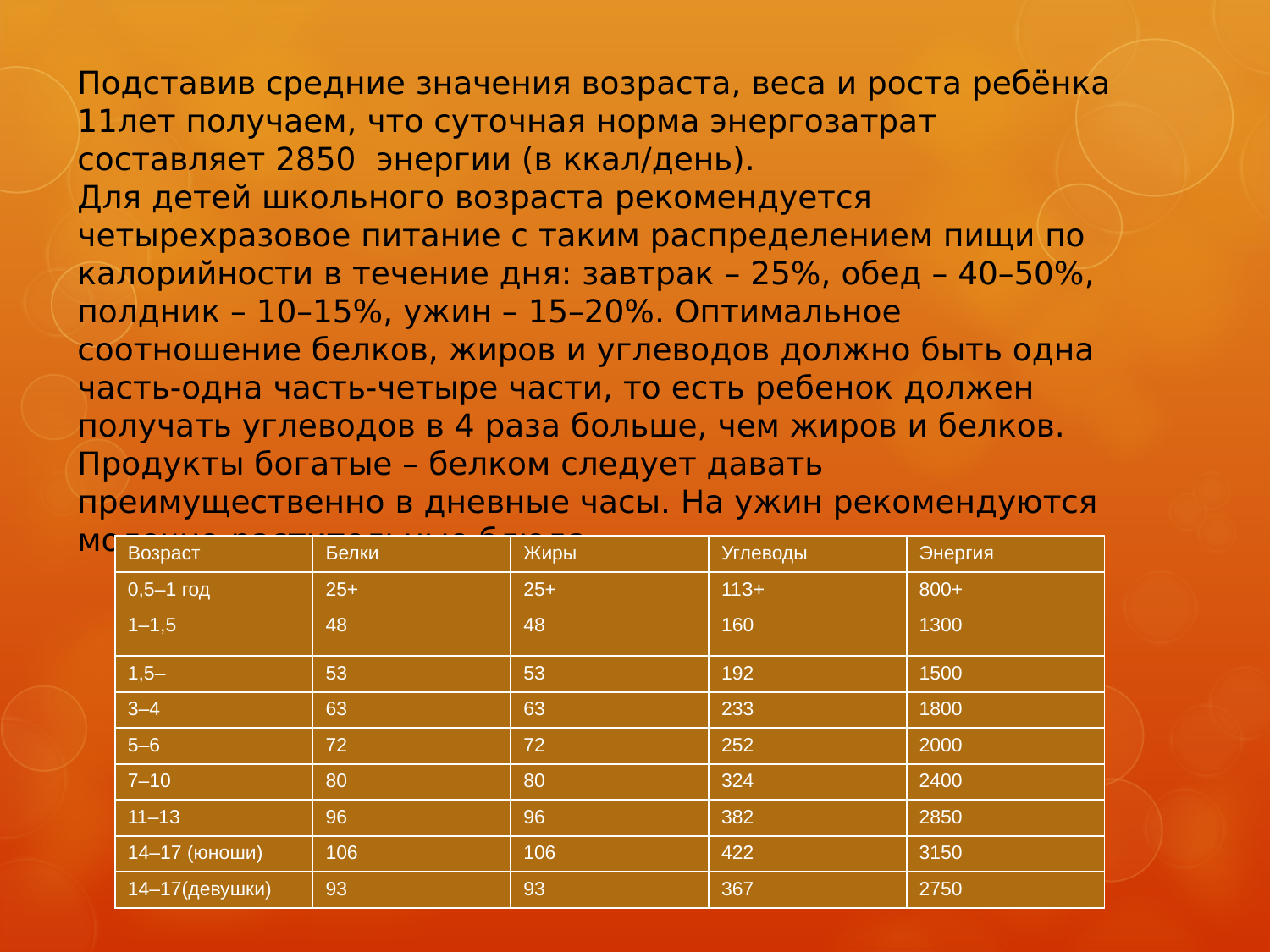

Подставив средние значения возраста, веса и роста ребёнка 11лет получаем, что суточная норма энергозатрат составляет 2850  энергии (в ккал/день).
Для детей школьного возраста рекомендуется четырехразовое питание с таким распределением пищи по калорийности в течение дня: завтрак – 25%, обед – 40–50%, полдник – 10–15%, ужин – 15–20%. Оптимальное соотношение белков, жиров и углеводов должно быть одна часть-одна часть-четыре части, то есть ребенок должен получать углеводов в 4 раза больше, чем жиров и белков. Продукты богатые – белком следует давать преимущественно в дневные часы. На ужин рекомендуются молочно-растительные блюда.

| Возраст | Белки | Жиры | Углеводы | Энергия |
| --- | --- | --- | --- | --- |
| 0,5–1 год | 25+ | 25+ | 11З+ | 800+ |
| 1–1,5 | 48 | 48 | 160 | 1300 |
| 1,5– | 53 | 53 | 192 | 1500 |
| 3–4 | 63 | 63 | 233 | 1800 |
| 5–6 | 72 | 72 | 252 | 2000 |
| 7–10 | 80 | 80 | 324 | 2400 |
| 11–13 | 96 | 96 | 382 | 2850 |
| 14–17 (юноши) | 106 | 106 | 422 | 3150 |
| 14–17(девушки) | 93 | 93 | 367 | 2750 |